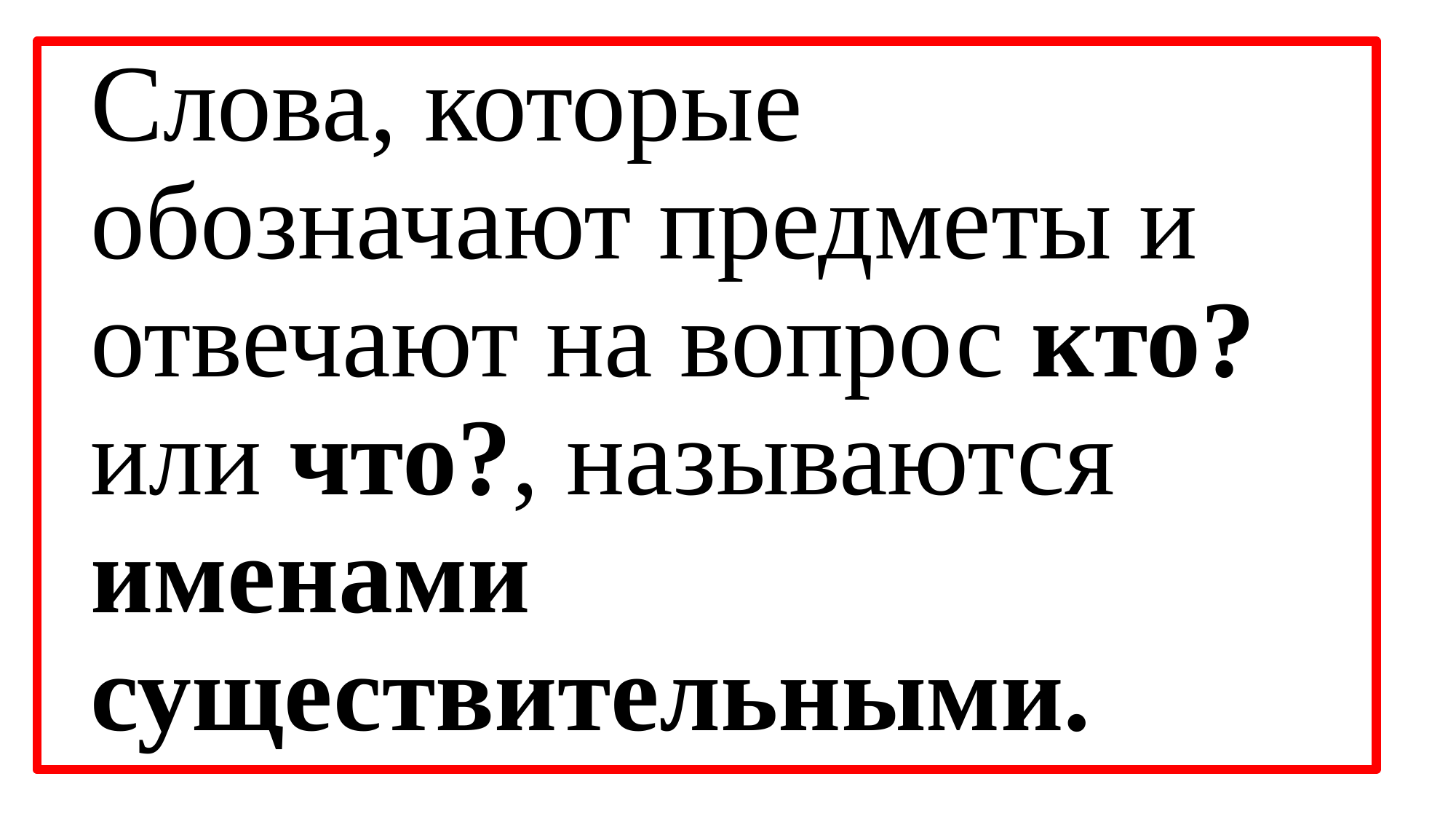

Слова, которые обозначают предметы и отвечают на вопрос кто? или что?, называются именами существительными.